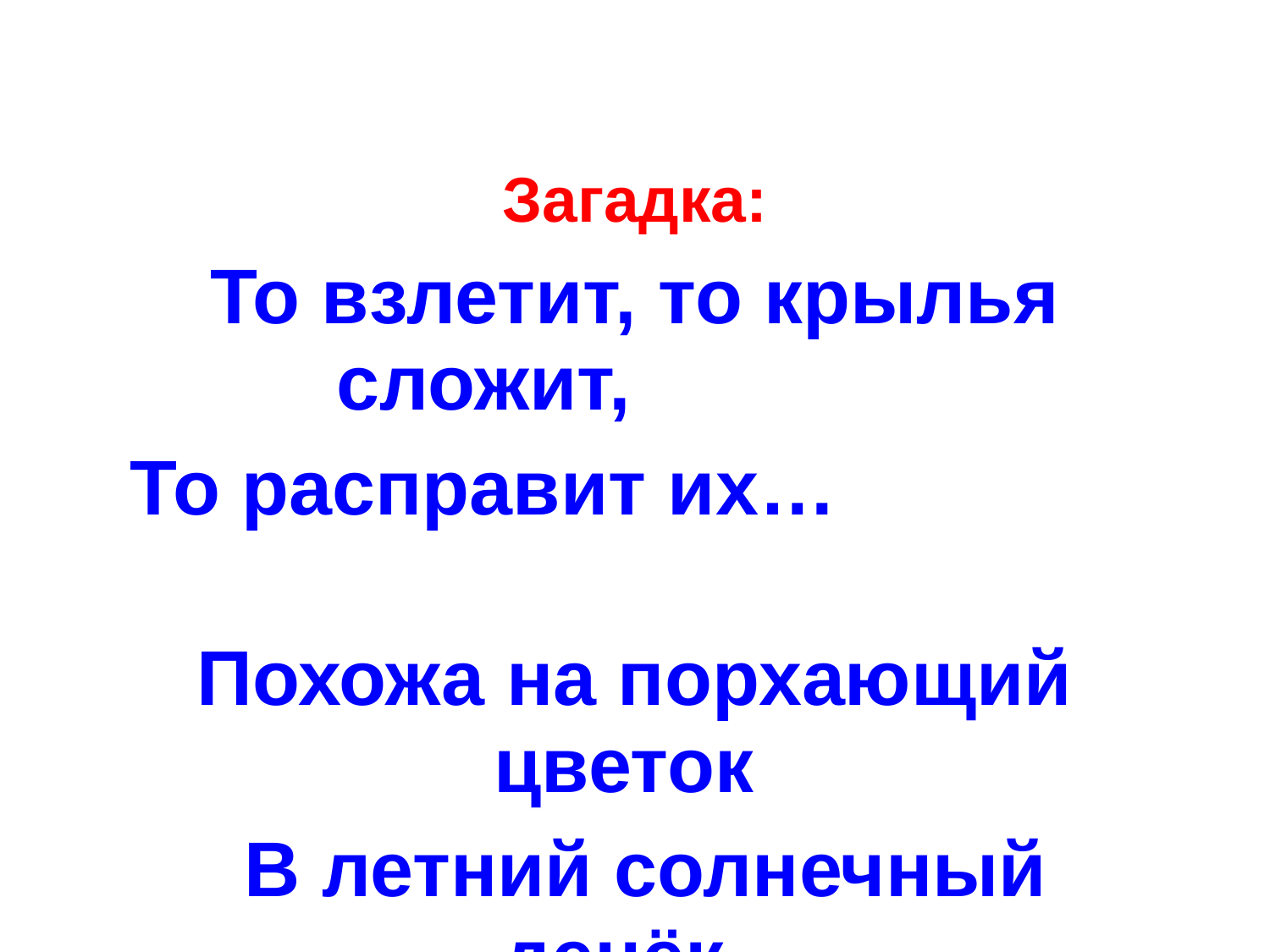

| Загадка: То взлетит, то крылья сложит, То расправит их… Похожа на порхающий цветок В летний солнечный денёк. |
| --- |